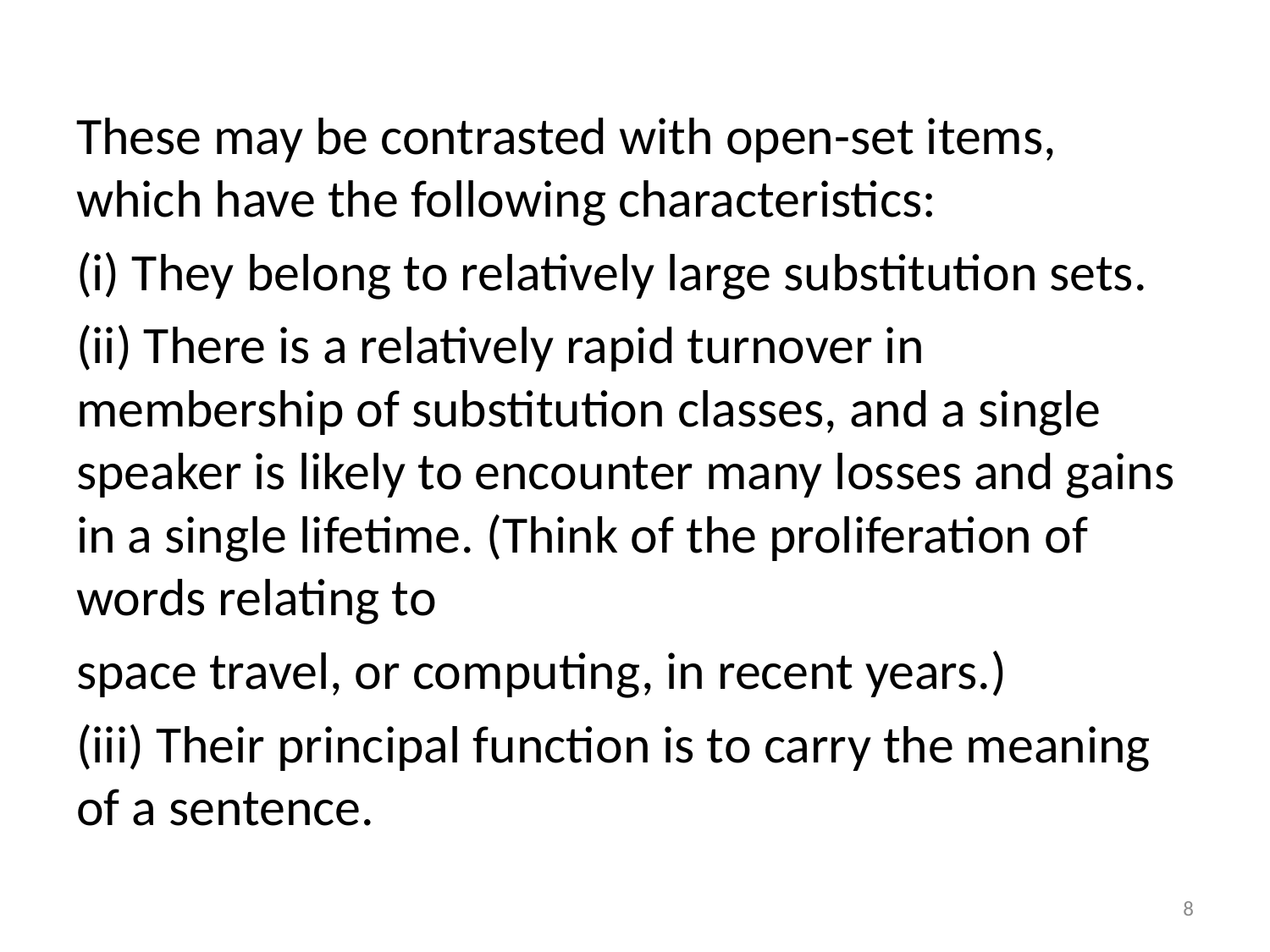

These may be contrasted with open-set items, which have the following characteristics:
(i) They belong to relatively large substitution sets.
(ii) There is a relatively rapid turnover in membership of substitution classes, and a single speaker is likely to encounter many losses and gains in a single lifetime. (Think of the proliferation of words relating to
space travel, or computing, in recent years.)
(iii) Their principal function is to carry the meaning of a sentence.

8